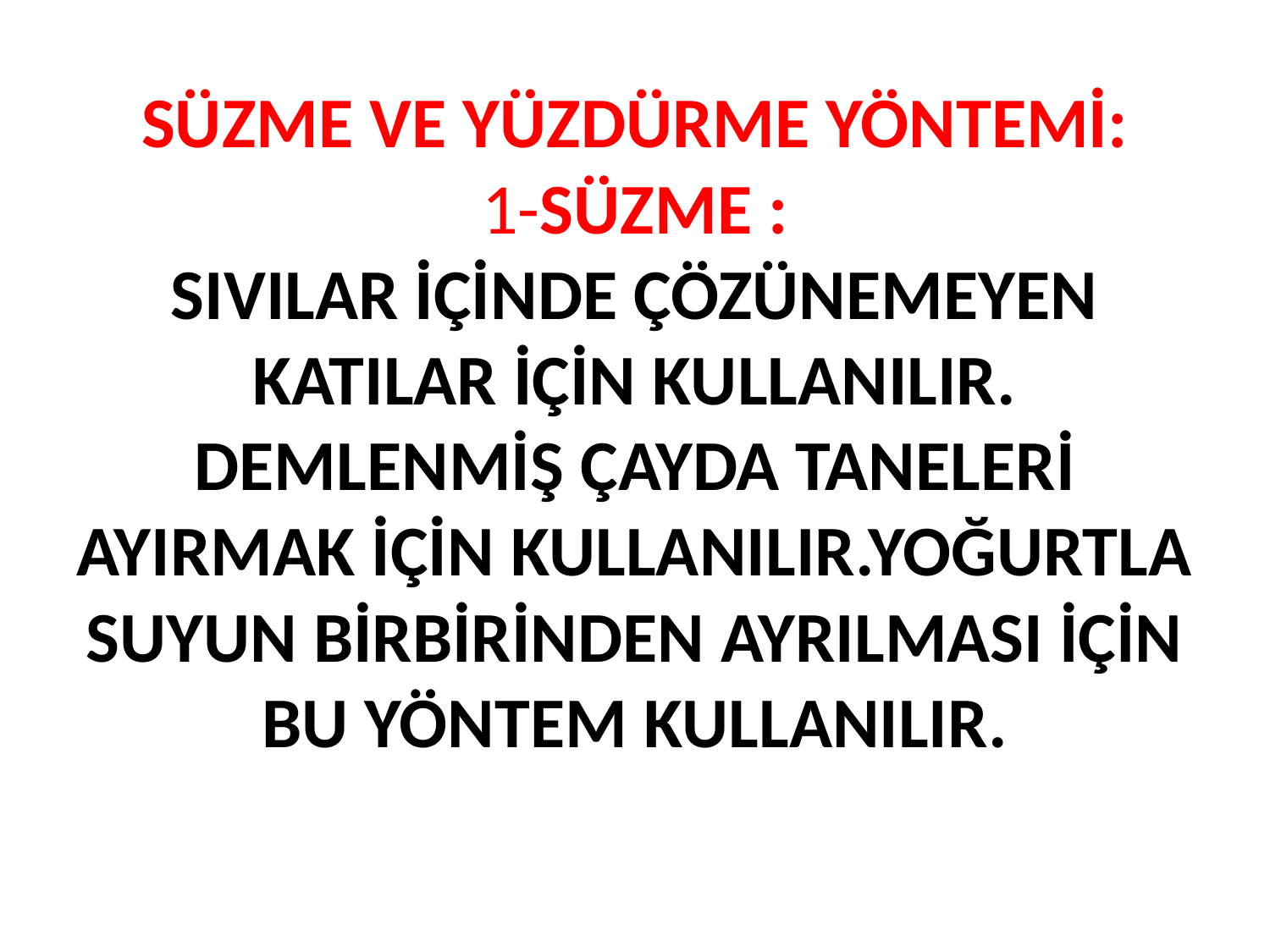

# SÜZME VE YÜZDÜRME YÖNTEMİ: 1-SÜZME : SIVILAR İÇİNDE ÇÖZÜNEMEYEN KATILAR İÇİN KULLANILIR. DEMLENMİŞ ÇAYDA TANELERİ AYIRMAK İÇİN KULLANILIR.YOĞURTLA SUYUN BİRBİRİNDEN AYRILMASI İÇİN BU YÖNTEM KULLANILIR.